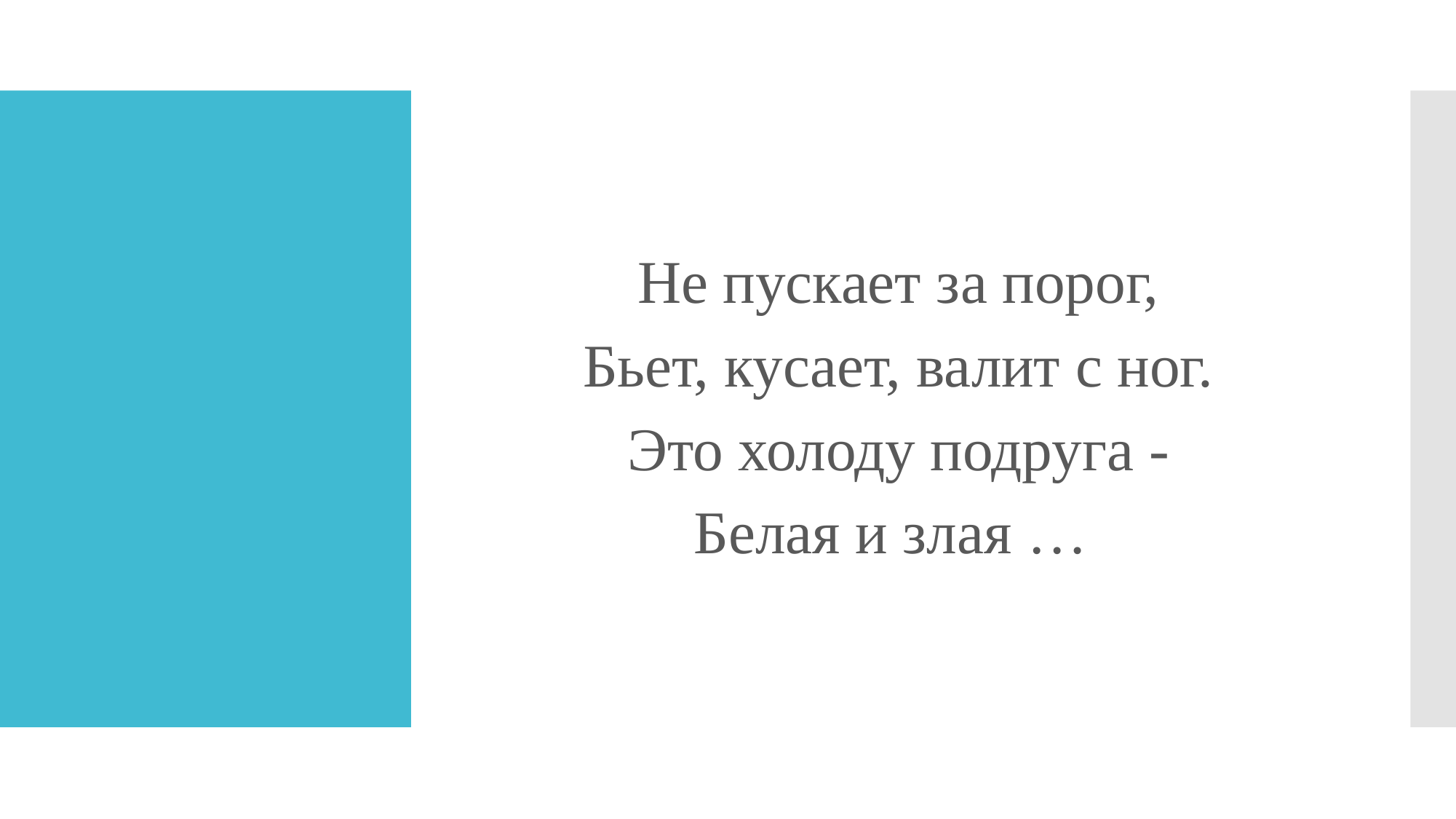

Не пускает за порог,
Бьет, кусает, валит с ног.
Это холоду подруга -
Белая и злая …
#